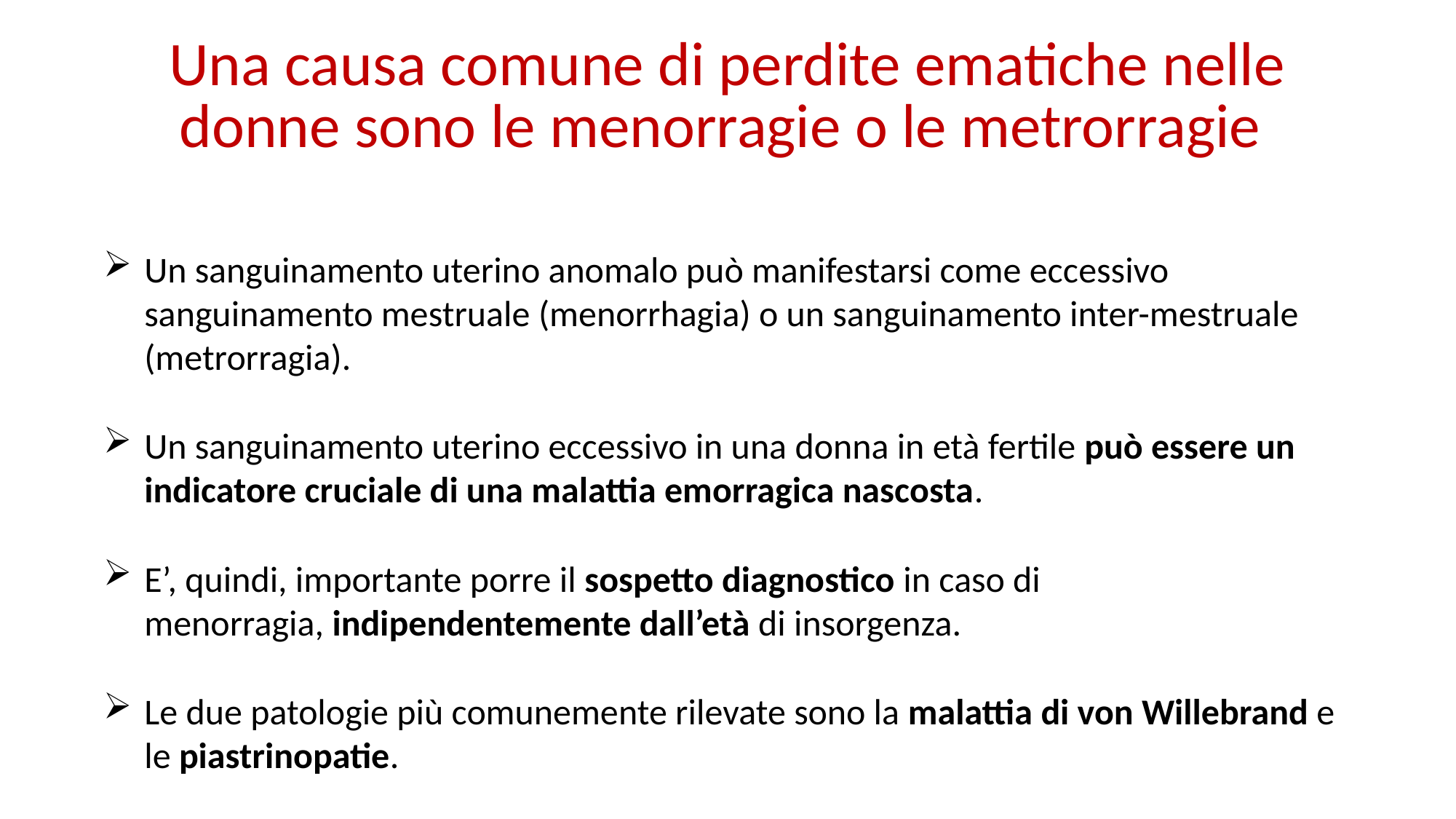

# Una causa comune di perdite ematiche nelle donne sono le menorragie o le metrorragie
Un sanguinamento uterino anomalo può manifestarsi come eccessivo sanguinamento mestruale (menorrhagia) o un sanguinamento inter-mestruale (metrorragia).
Un sanguinamento uterino eccessivo in una donna in età fertile può essere un indicatore cruciale di una malattia emorragica nascosta.
E’, quindi, importante porre il sospetto diagnostico in caso di menorragia, indipendentemente dall’età di insorgenza.
Le due patologie più comunemente rilevate sono la malattia di von Willebrand e le piastrinopatie.